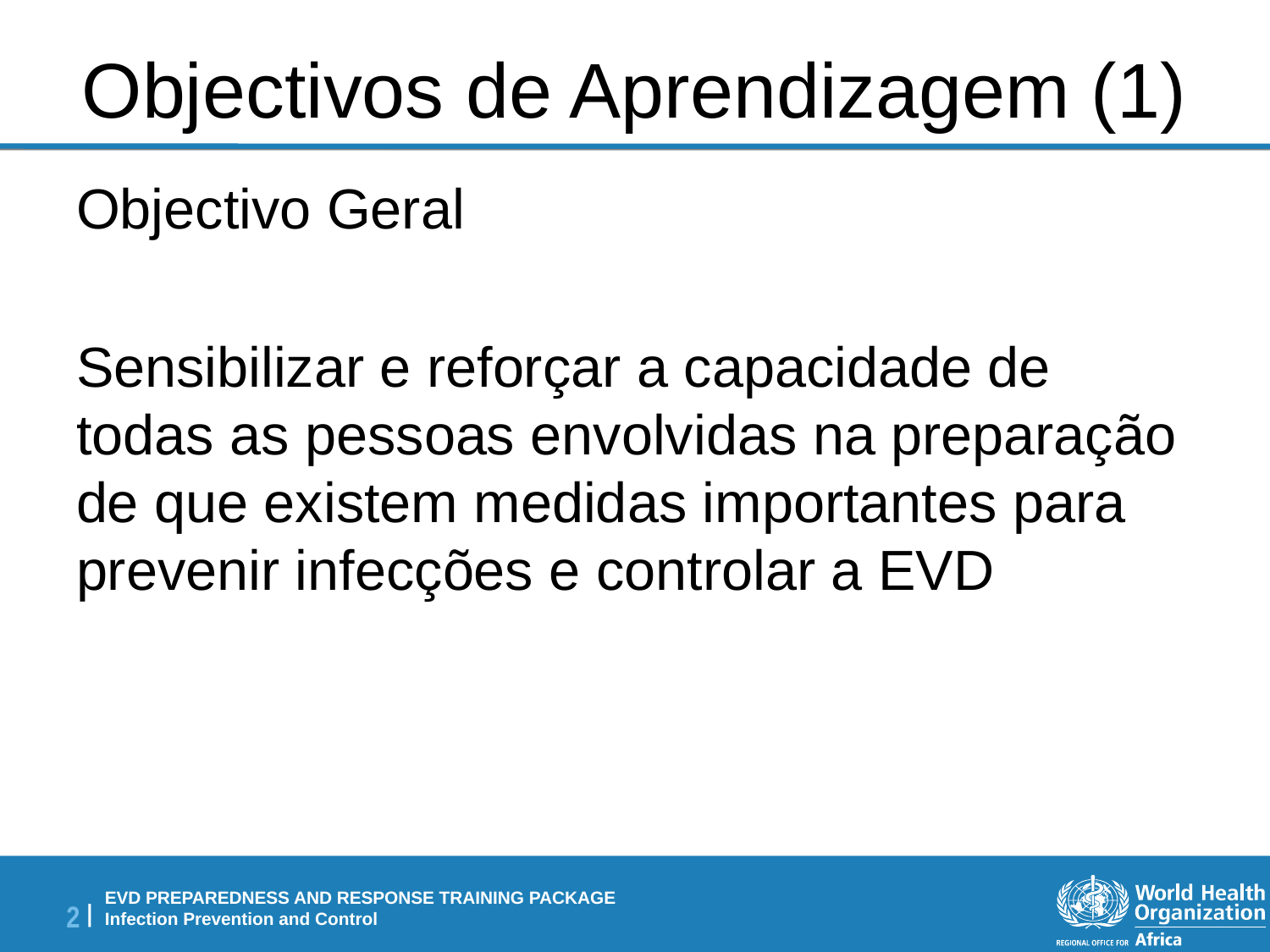

# Objectivos de Aprendizagem (1)
Objectivo Geral

Sensibilizar e reforçar a capacidade de todas as pessoas envolvidas na preparação de que existem medidas importantes para prevenir infecções e controlar a EVD